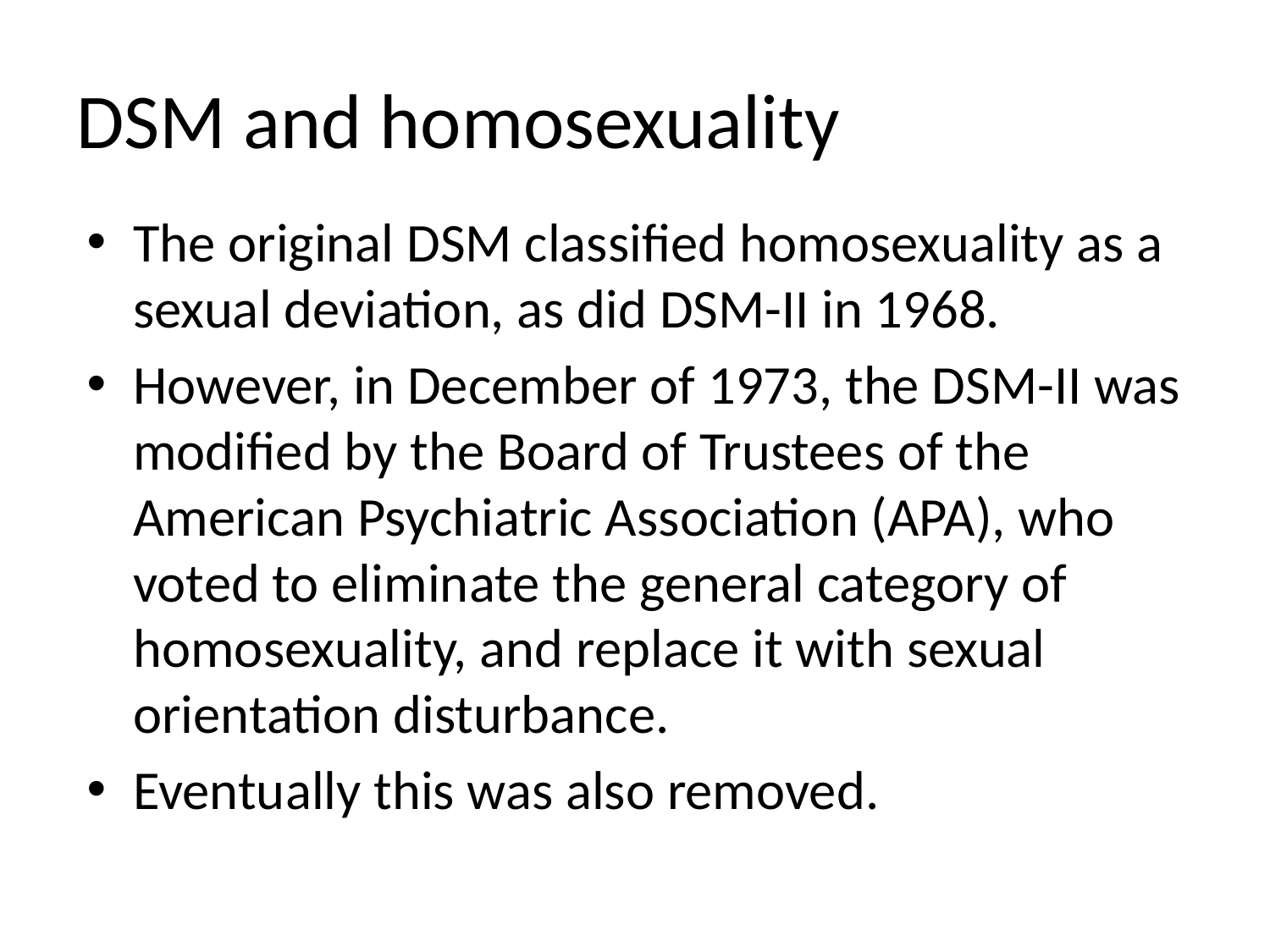

# DSM and homosexuality
The original DSM classified homosexuality as a sexual deviation, as did DSM-II in 1968.
However, in December of 1973, the DSM-II was modified by the Board of Trustees of the American Psychiatric Association (APA), who voted to eliminate the general category of homosexuality, and replace it with sexual orientation disturbance.
Eventually this was also removed.